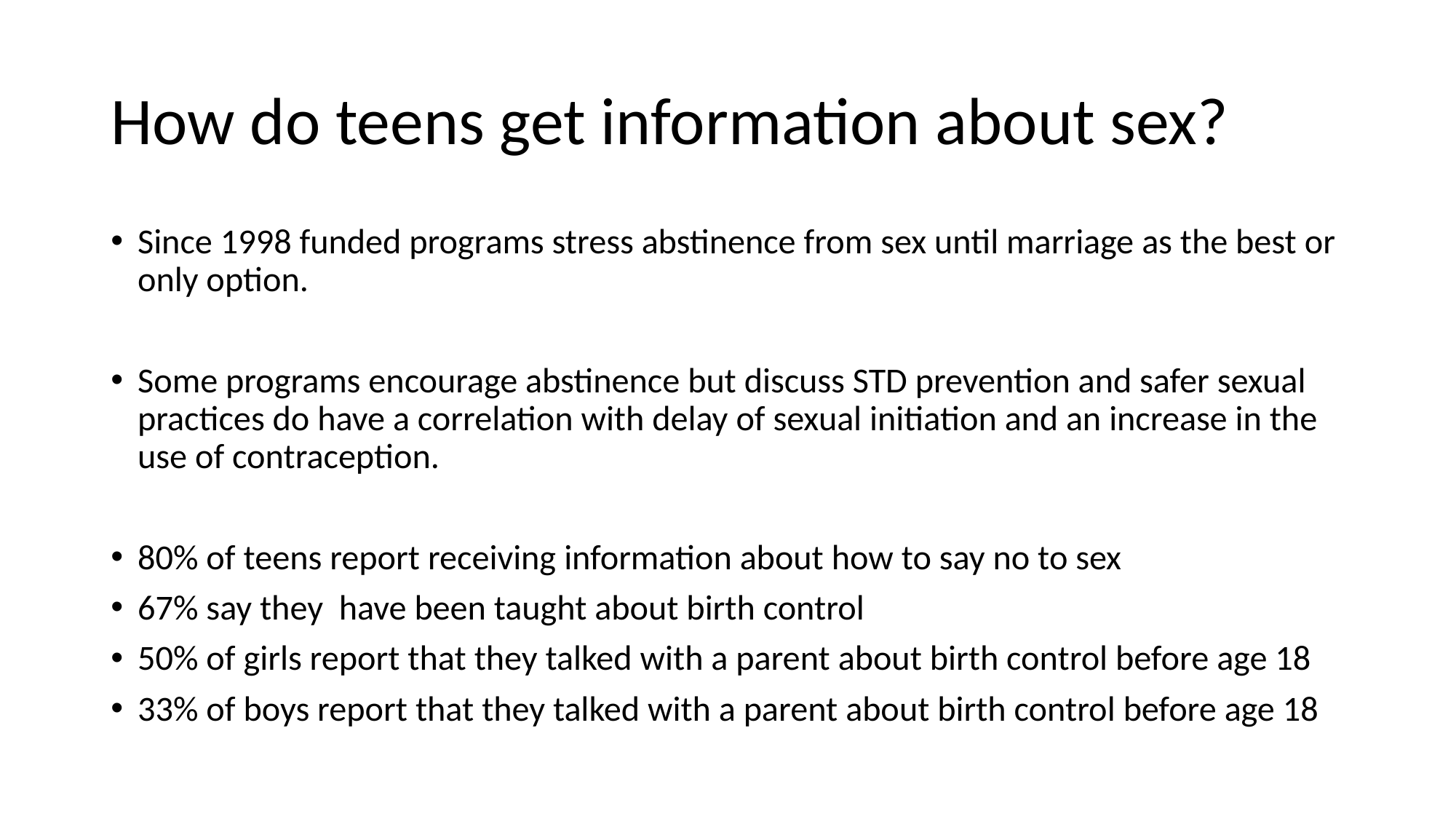

# How do teens get information about sex?
Since 1998 funded programs stress abstinence from sex until marriage as the best or only option.

Some programs encourage abstinence but discuss STD prevention and safer sexual practices do have a correlation with delay of sexual initiation and an increase in the use of contraception.

80% of teens report receiving information about how to say no to sex
67% say they  have been taught about birth control
50% of girls report that they talked with a parent about birth control before age 18
33% of boys report that they talked with a parent about birth control before age 18